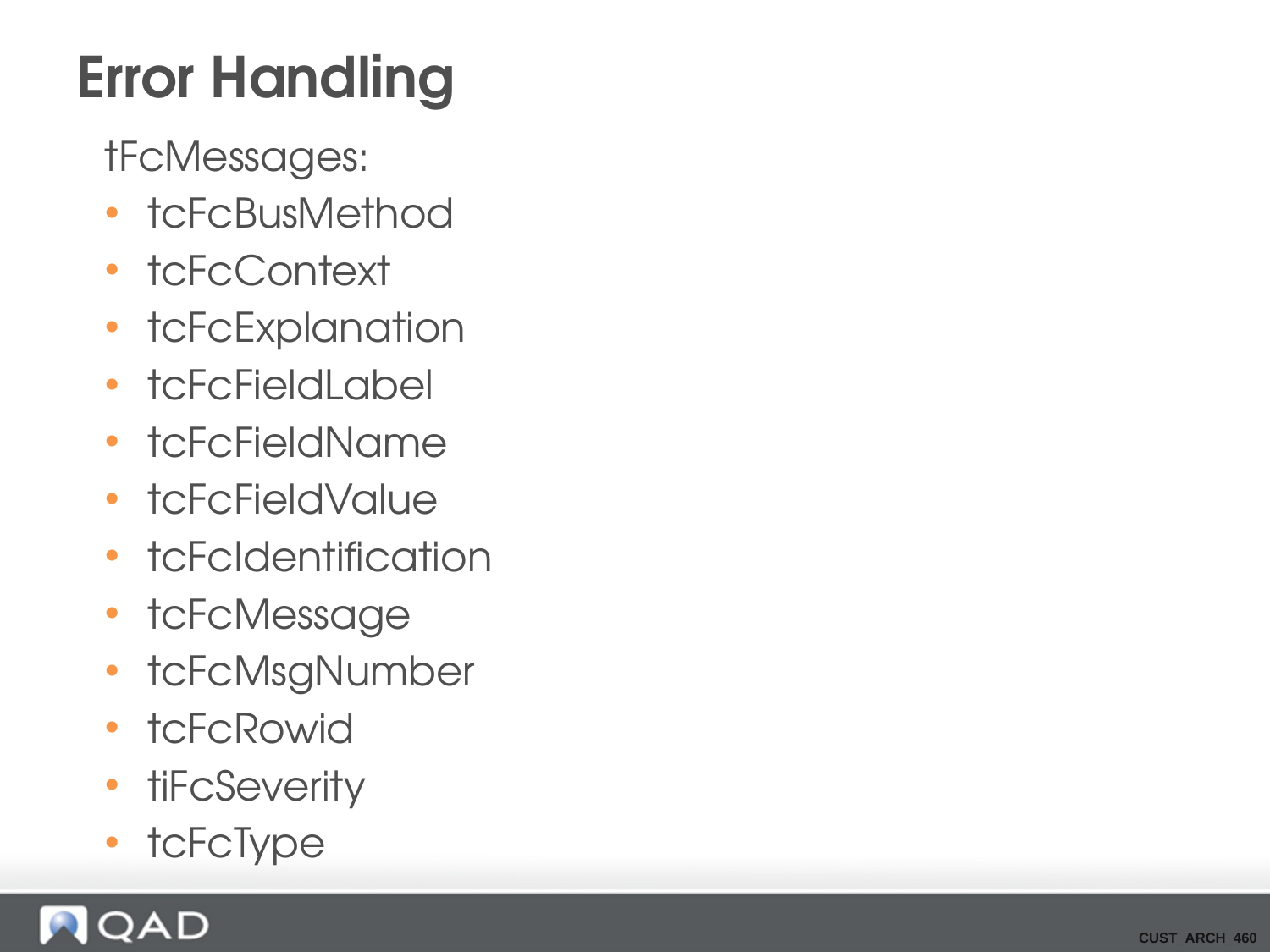

# Error Handling
tFcMessages:
tcFcBusMethod
tcFcContext
tcFcExplanation
tcFcFieldLabel
tcFcFieldName
tcFcFieldValue
tcFcIdentification
tcFcMessage
tcFcMsgNumber
tcFcRowid
tiFcSeverity
tcFcType

CUST_ARCH_460